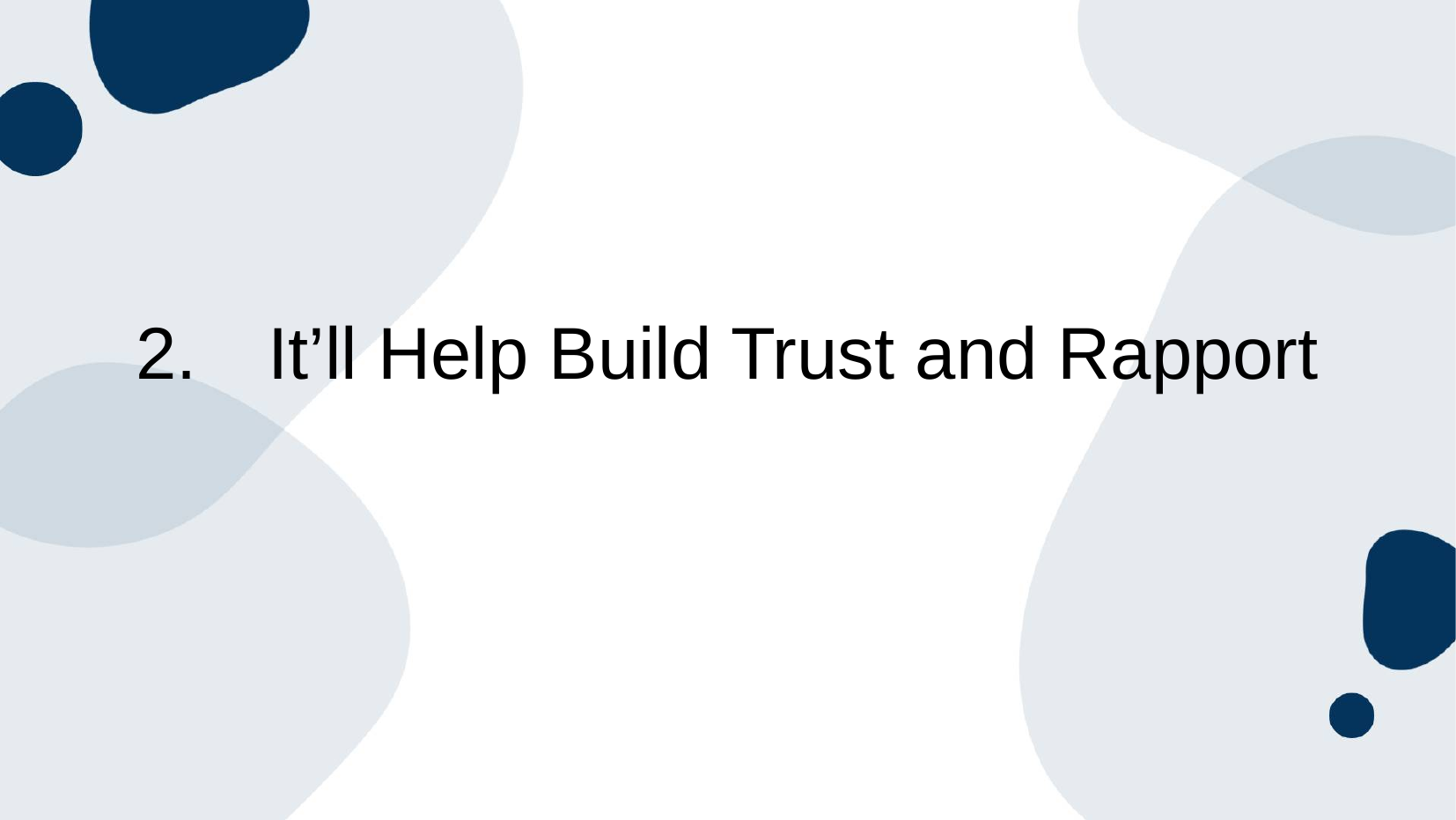

# 2.	It’ll Help Build Trust and Rapport